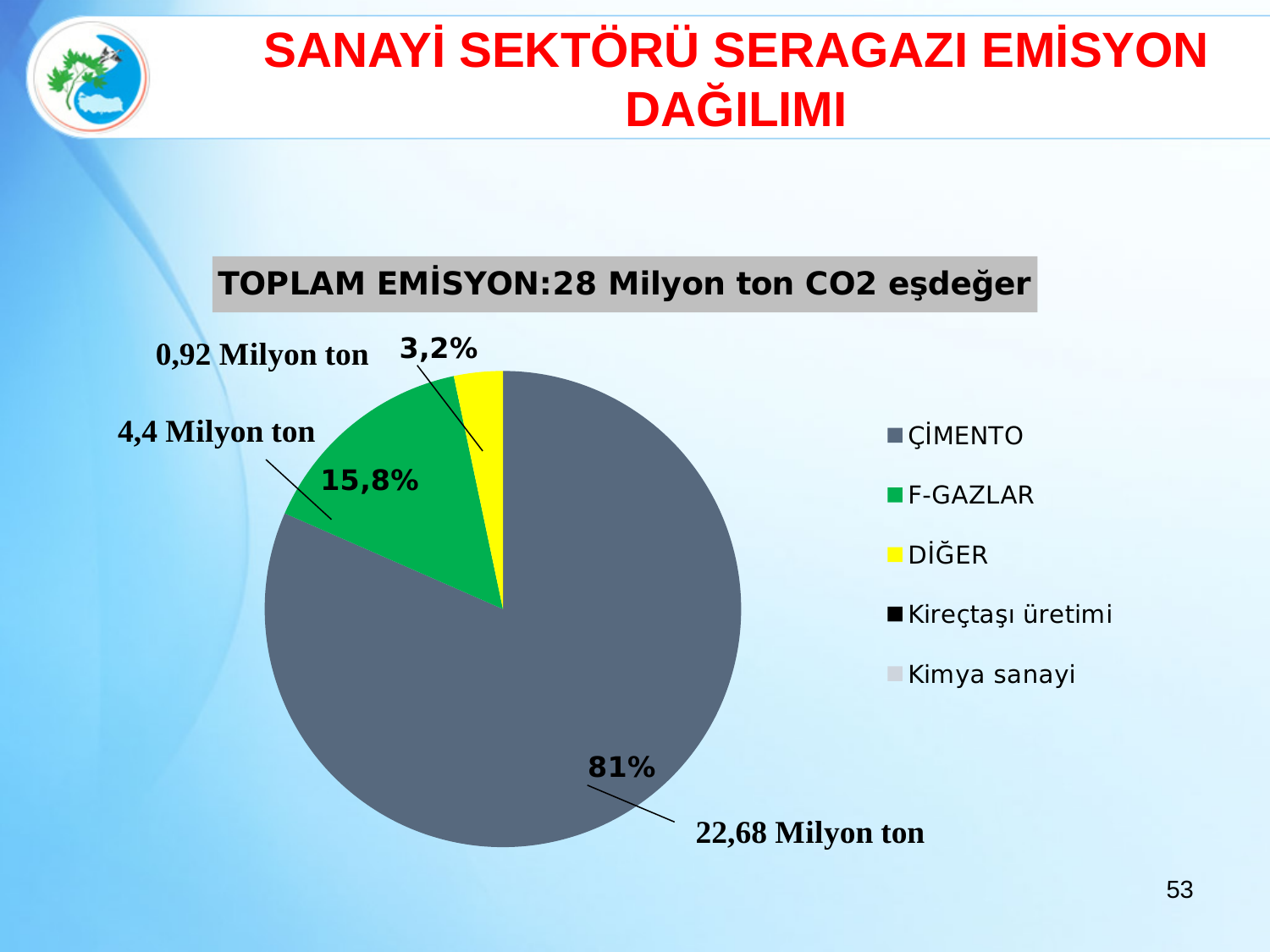

SANAYİ SEKTÖRÜ SERAGAZI EMİSYON DAĞILIMI

### Chart: TOPLAM EMİSYON:28 Milyon ton CO2 eşdeğer

| Category |  |
|---|---|
| ÇİMENTO | 22.68 |
| F-GAZLAR | 4.2 |
| DİĞER | 0.92 |
| Kireçtaşı üretimi | None |
| Kimya sanayi | None |
53